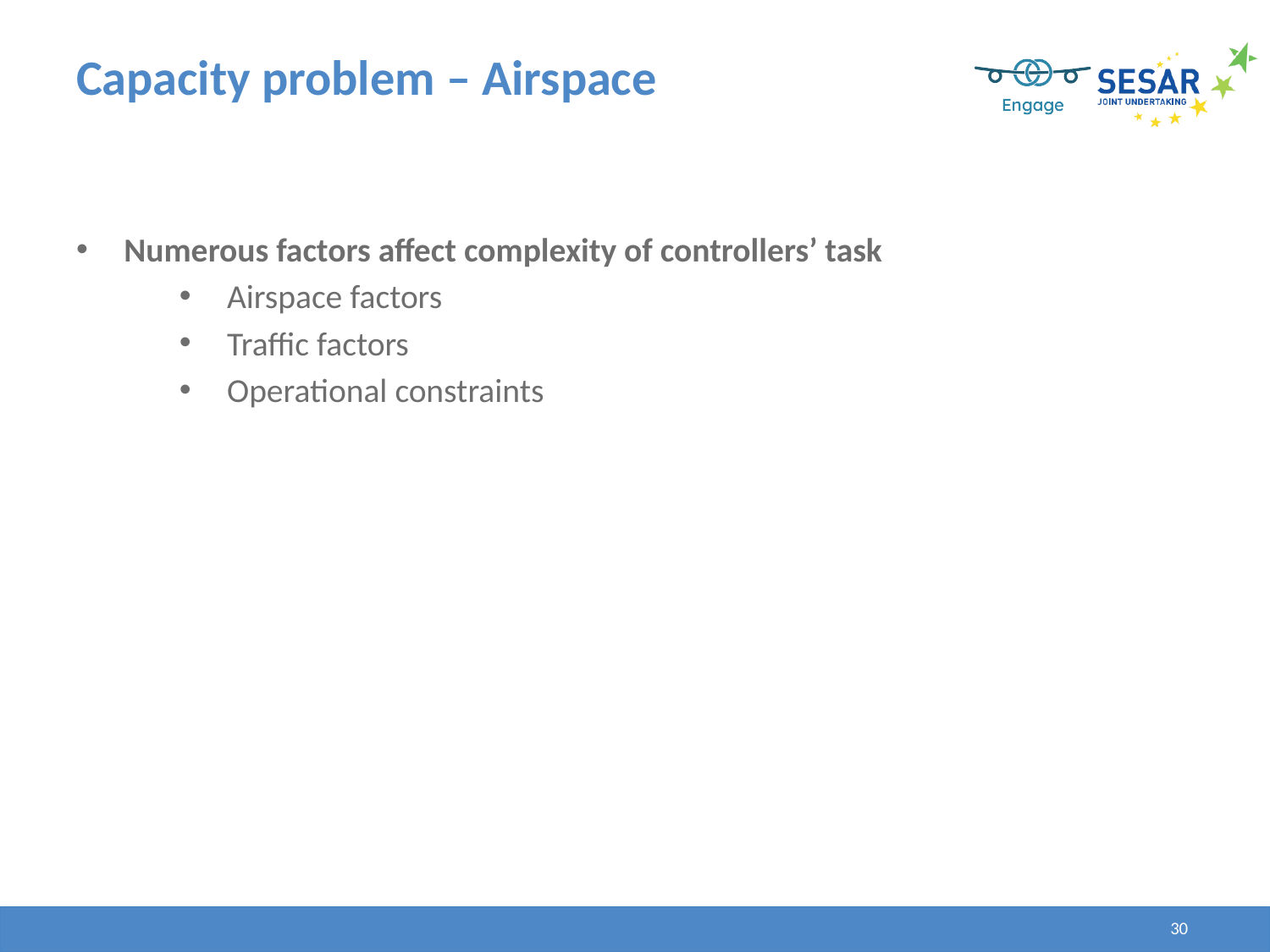

# Capacity problem – Airspace
Numerous factors affect complexity of controllers’ task
Airspace factors
Traffic factors
Operational constraints

30